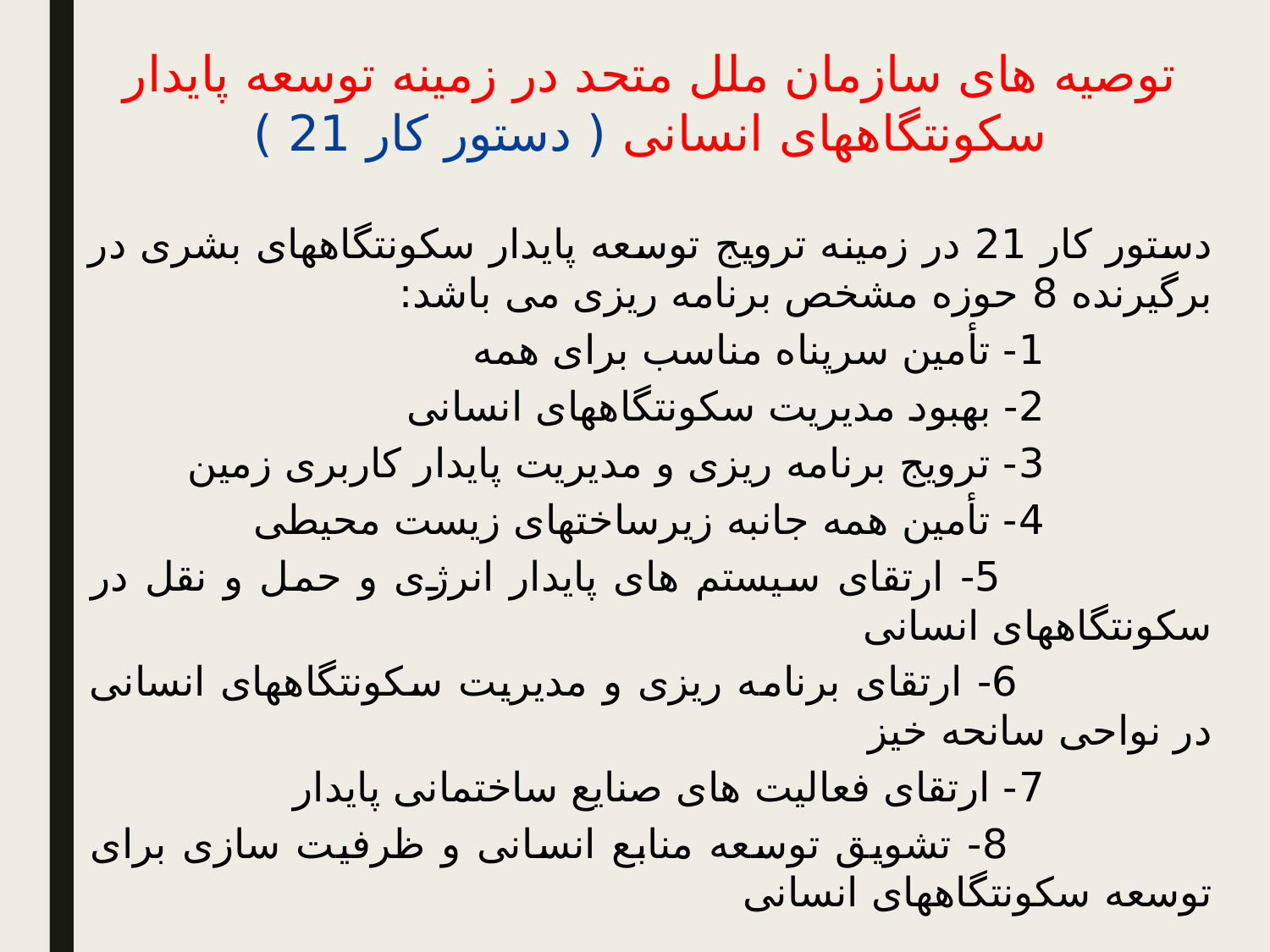

توصیه های سازمان ملل متحد در زمینه توسعه پایدار سکونتگاههای انسانی ( دستور کار 21 )

دستور کار 21 در زمینه ترویج توسعه پایدار سکونتگاههای بشری در برگیرنده 8 حوزه مشخص برنامه ریزی می باشد:
             1- تأمین سرپناه مناسب برای همه
             2- بهبود مدیریت سکونتگاههای انسانی
             3- ترویج برنامه ریزی و مدیریت پایدار کاربری زمین
             4- تأمین همه جانبه زیرساختهای زیست محیطی
             5- ارتقای سیستم های پایدار انرژی و حمل و نقل در سکونتگاههای انسانی
             6- ارتقای برنامه ریزی و مدیریت سکونتگاههای انسانی در نواحی سانحه خیز
             7- ارتقای فعالیت های صنایع ساختمانی پایدار
             8- تشویق توسعه منابع انسانی و ظرفیت سازی برای توسعه سکونتگاههای انسانی